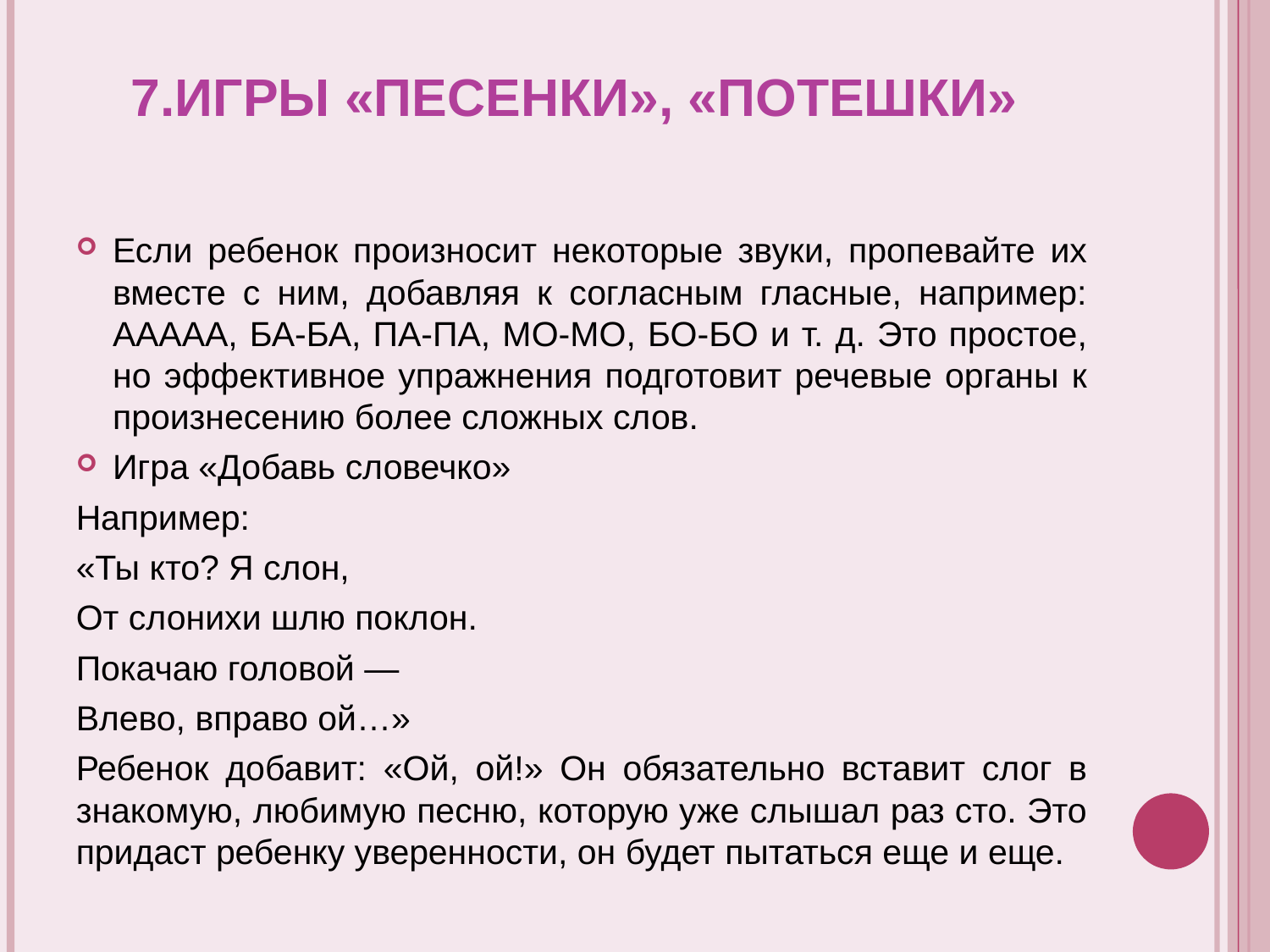

# 7.Игры «Песенки», «Потешки»
Если ребенок произносит некоторые звуки, пропевайте их вместе с ним, добавляя к согласным гласные, например: ААААА, БА-БА, ПА-ПА, МО-МО, БО-БО и т. д. Это простое, но эффективное упражнения подготовит речевые органы к произнесению более сложных слов.
Игра «Добавь словечко»
Например:
«Ты кто? Я слон,
От слонихи шлю поклон.
Покачаю головой —
Влево, вправо ой…»
Ребенок добавит: «Ой, ой!» Он обязательно вставит слог в знакомую, любимую песню, которую уже слышал раз сто. Это придаст ребенку уверенности, он будет пытаться еще и еще.